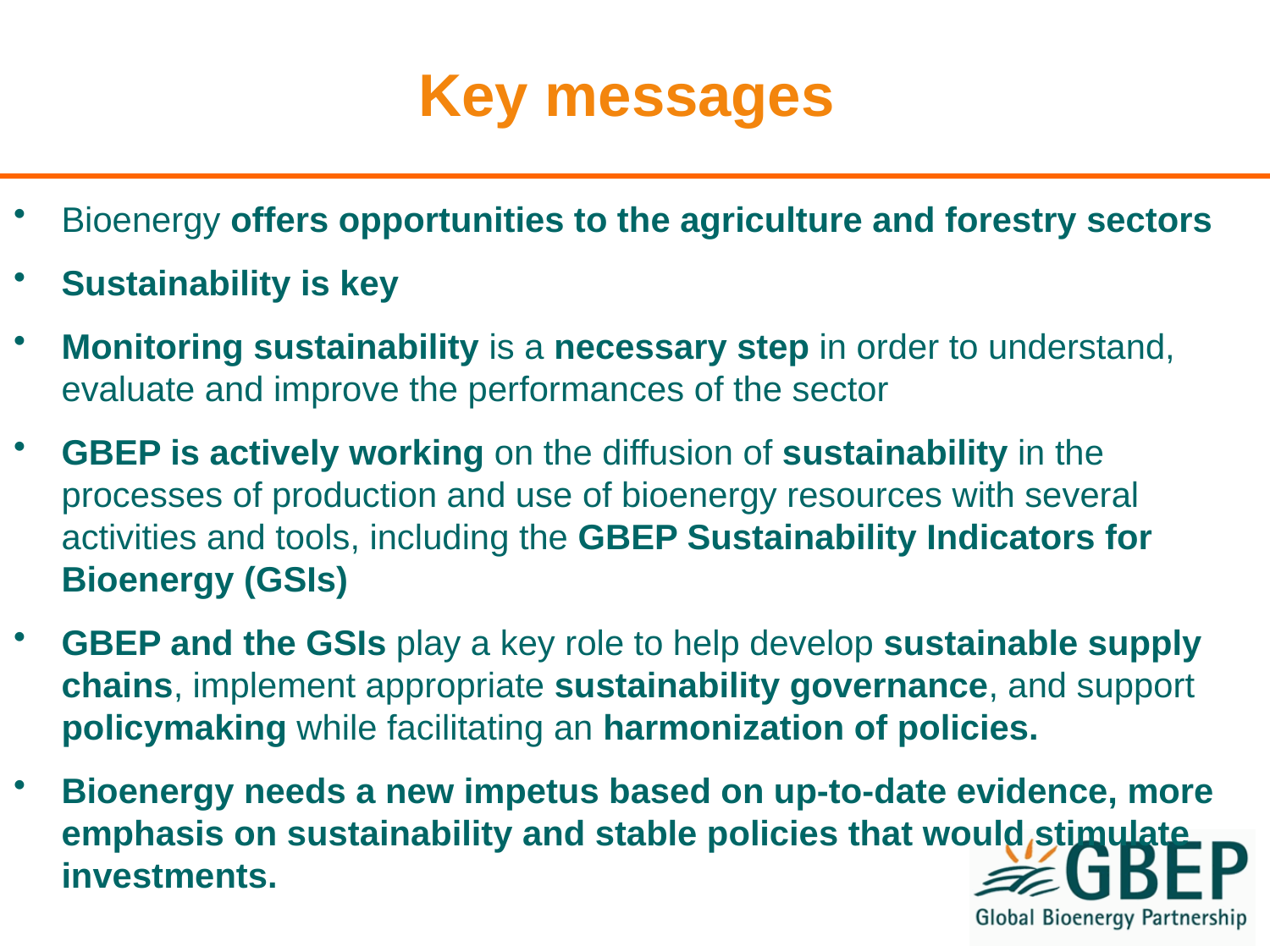

Key messages
Bioenergy offers opportunities to the agriculture and forestry sectors
Sustainability is key
Monitoring sustainability is a necessary step in order to understand, evaluate and improve the performances of the sector
GBEP is actively working on the diffusion of sustainability in the processes of production and use of bioenergy resources with several activities and tools, including the GBEP Sustainability Indicators for Bioenergy (GSIs)
GBEP and the GSIs play a key role to help develop sustainable supply chains, implement appropriate sustainability governance, and support policymaking while facilitating an harmonization of policies.
Bioenergy needs a new impetus based on up-to-date evidence, more emphasis on sustainability and stable policies that would stimulate investments.